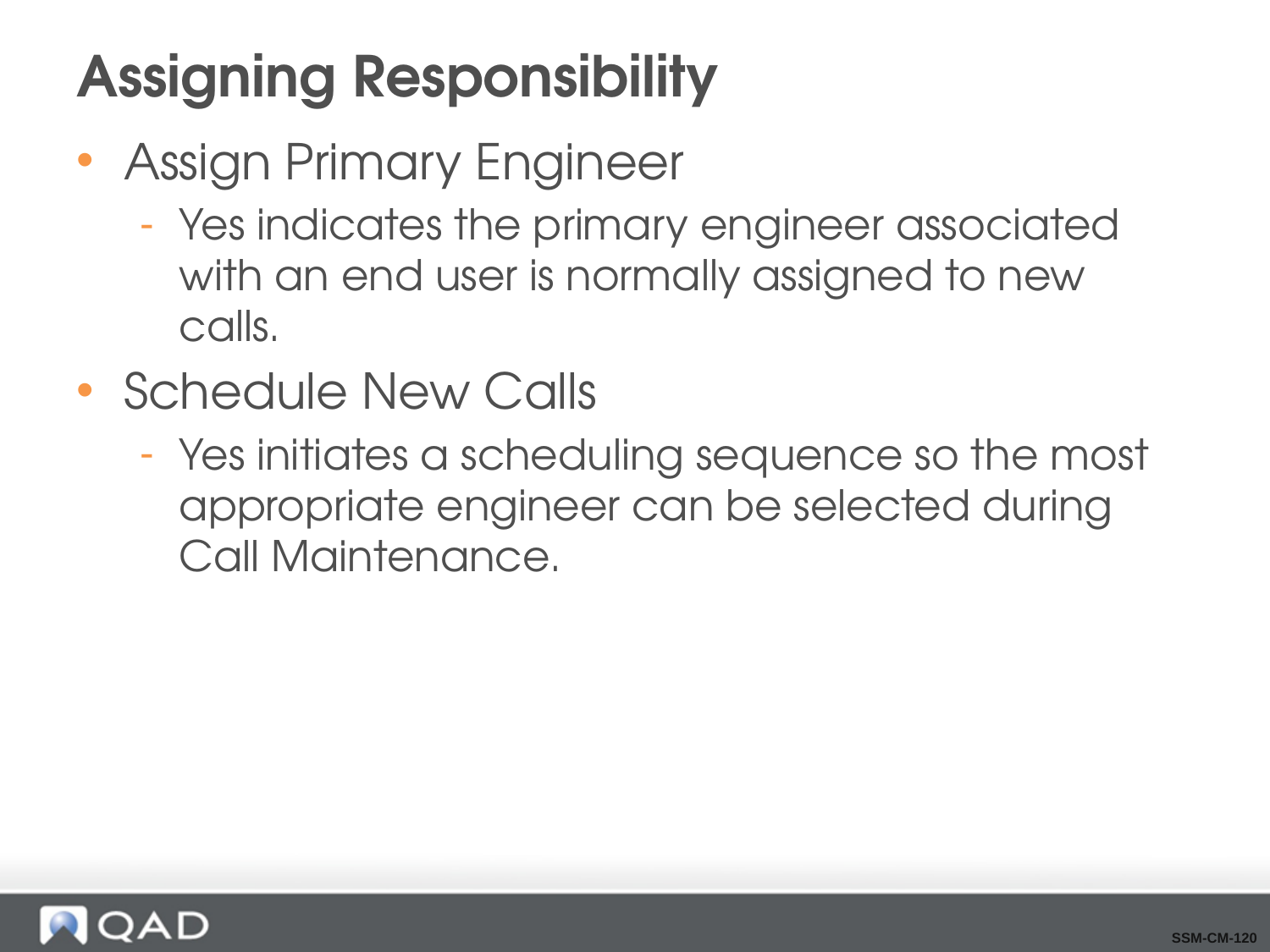

# Assigning Responsibility
Assign Primary Engineer
Yes indicates the primary engineer associated with an end user is normally assigned to new calls.
Schedule New Calls
Yes initiates a scheduling sequence so the most appropriate engineer can be selected during Call Maintenance.

SSM-CM-120